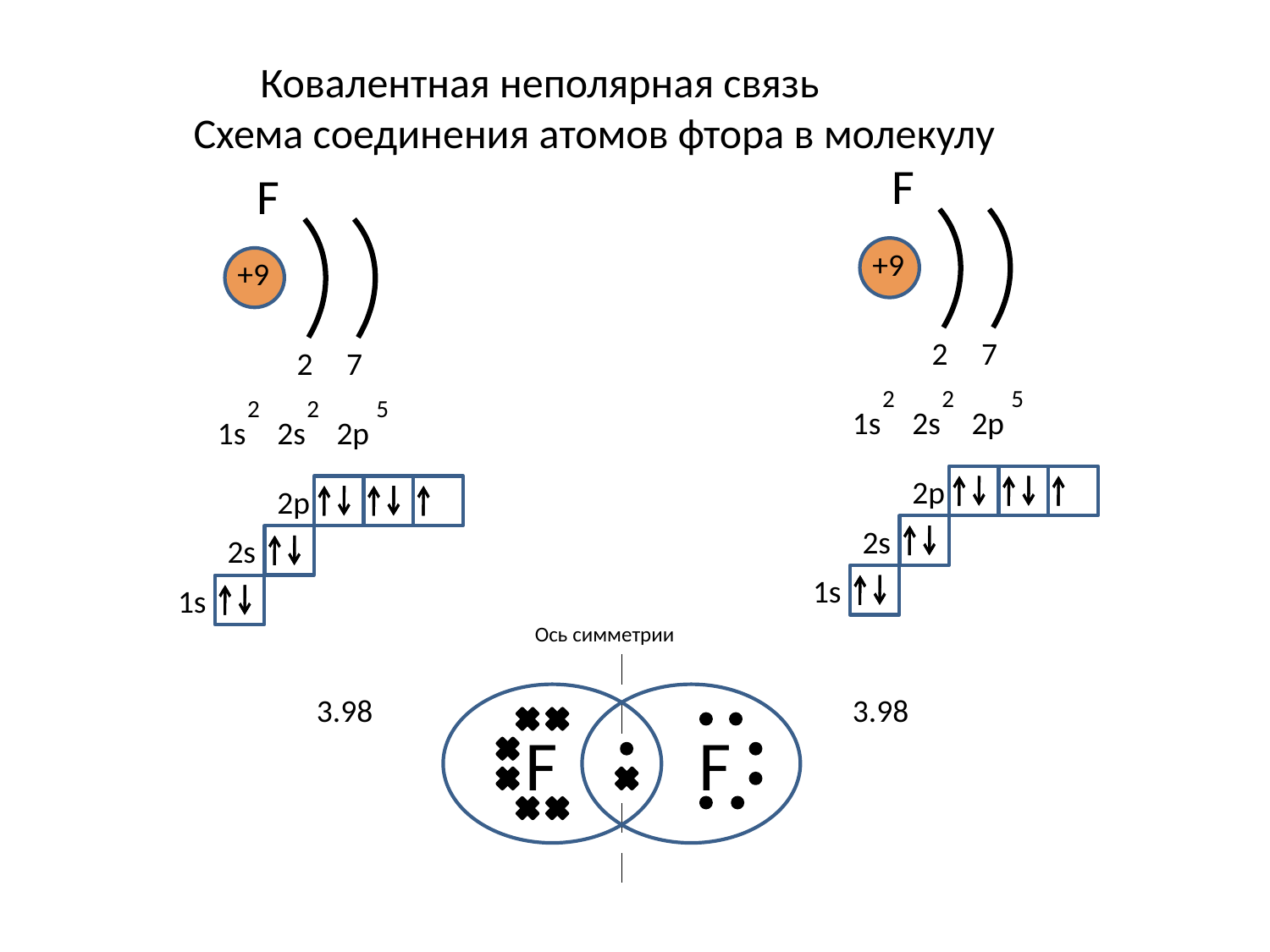

Ковалентная неполярная связь
                   Схема соединения атомов фтора в молекулу
F
F

+9

+9
2
7
2
7
2
2
5
2
2
5
1s
2s
2p
1s
2s
2p
2p

2p

2s

2s

1s

1s

Ось симметрии
3.98

3.98

F
F